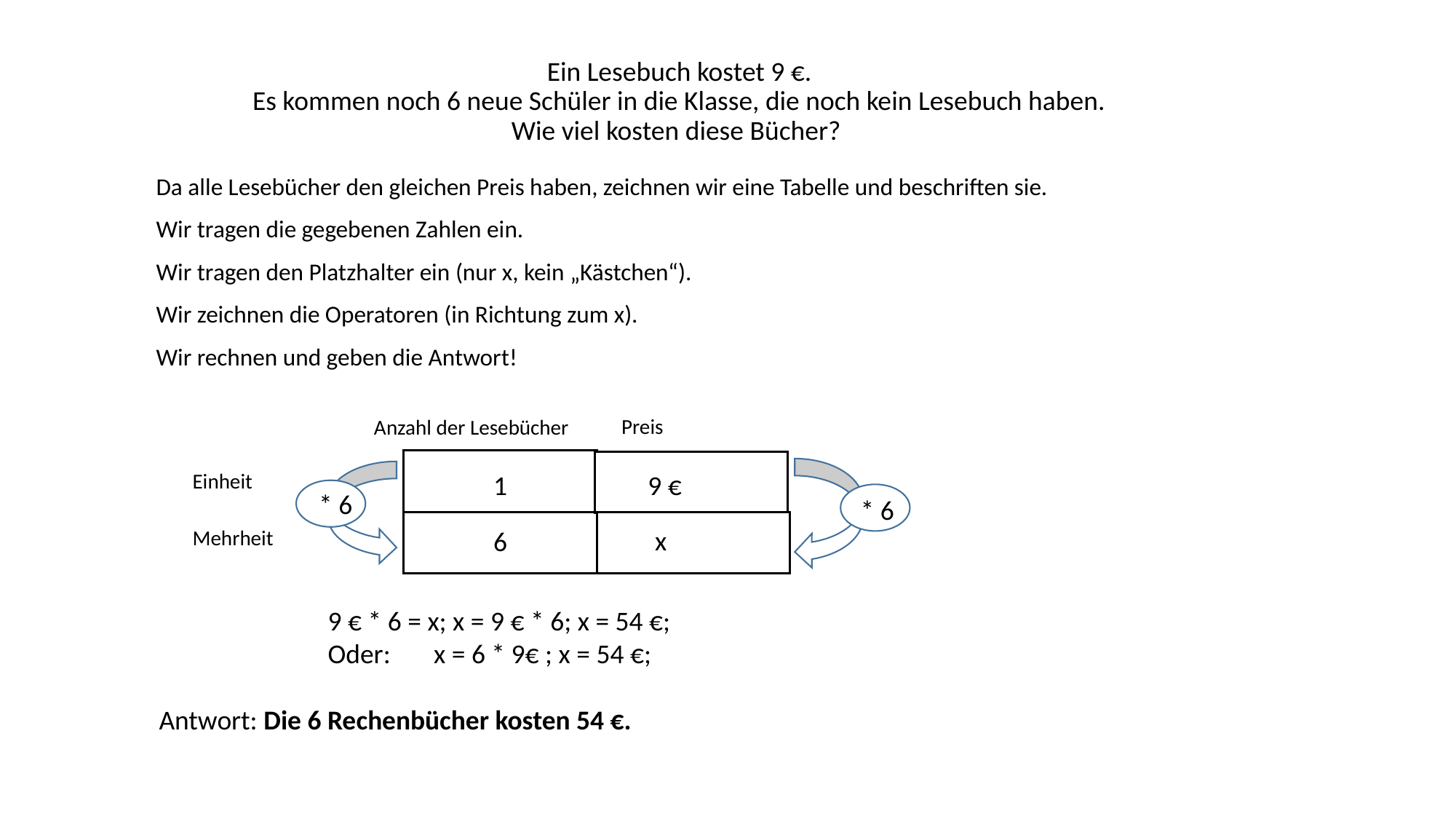

# Ein Lesebuch kostet 9 €. Es kommen noch 6 neue Schüler in die Klasse, die noch kein Lesebuch haben. Wie viel kosten diese Bücher?
Da alle Lesebücher den gleichen Preis haben, zeichnen wir eine Tabelle und beschriften sie.
Wir tragen die gegebenen Zahlen ein.
Wir tragen den Platzhalter ein (nur x, kein „Kästchen“).

Wir zeichnen die Operatoren (in Richtung zum x).
Wir rechnen und geben die Antwort!
Preis
Anzahl der Lesebücher

Einheit
1
 9 €

* 6

 * 6

x
Mehrheit
6
9 € * 6 = x; x = 9 € * 6; x = 54 €;
Oder:       x = 6 * 9€ ; x = 54 €;
Antwort: Die 6 Rechenbücher kosten 54 €.